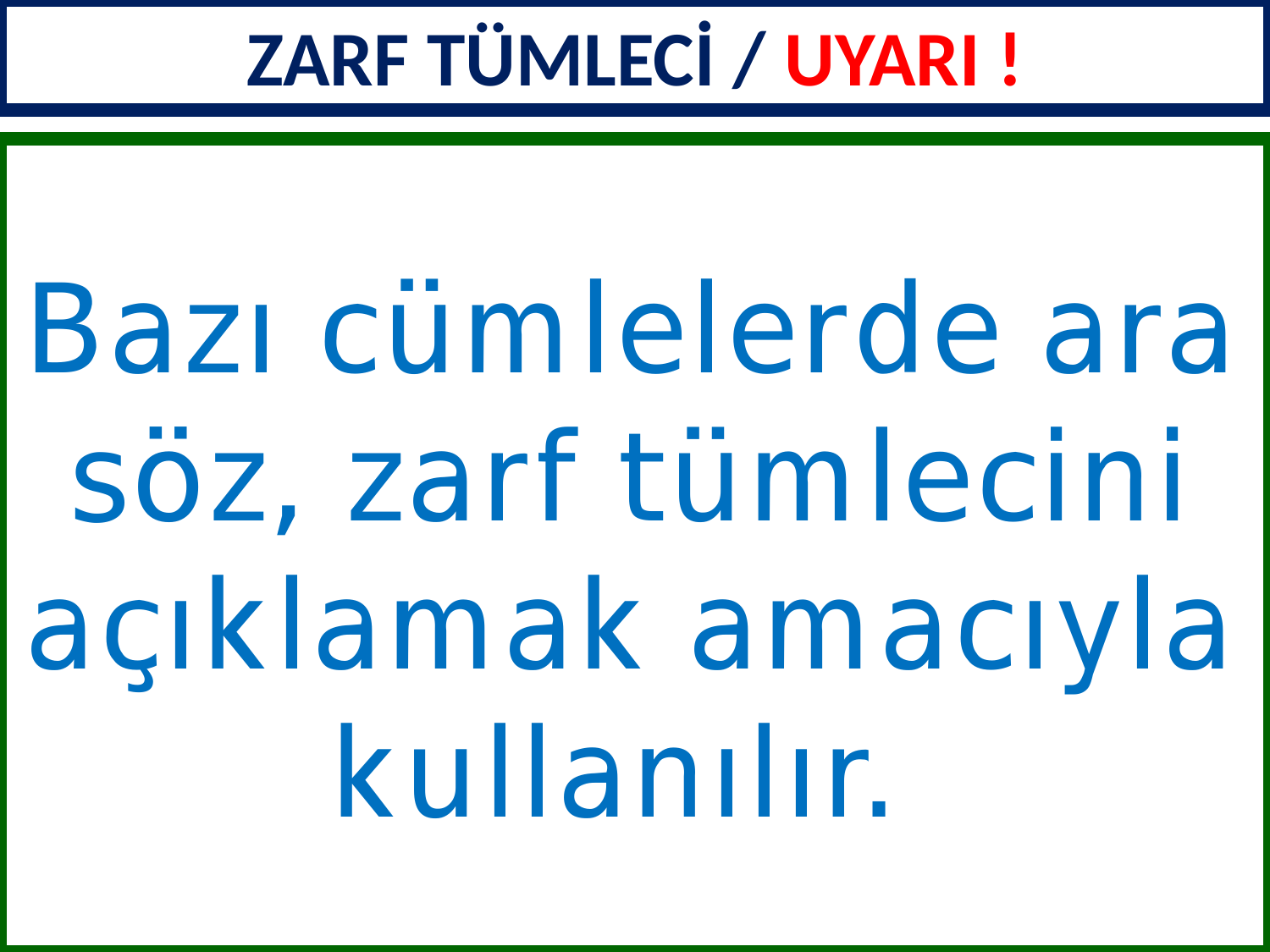

ZARF TÜMLECİ / UYARI !
Bazı cümlelerde ara söz, zarf tümlecini açıklamak amacıyla kullanılır.